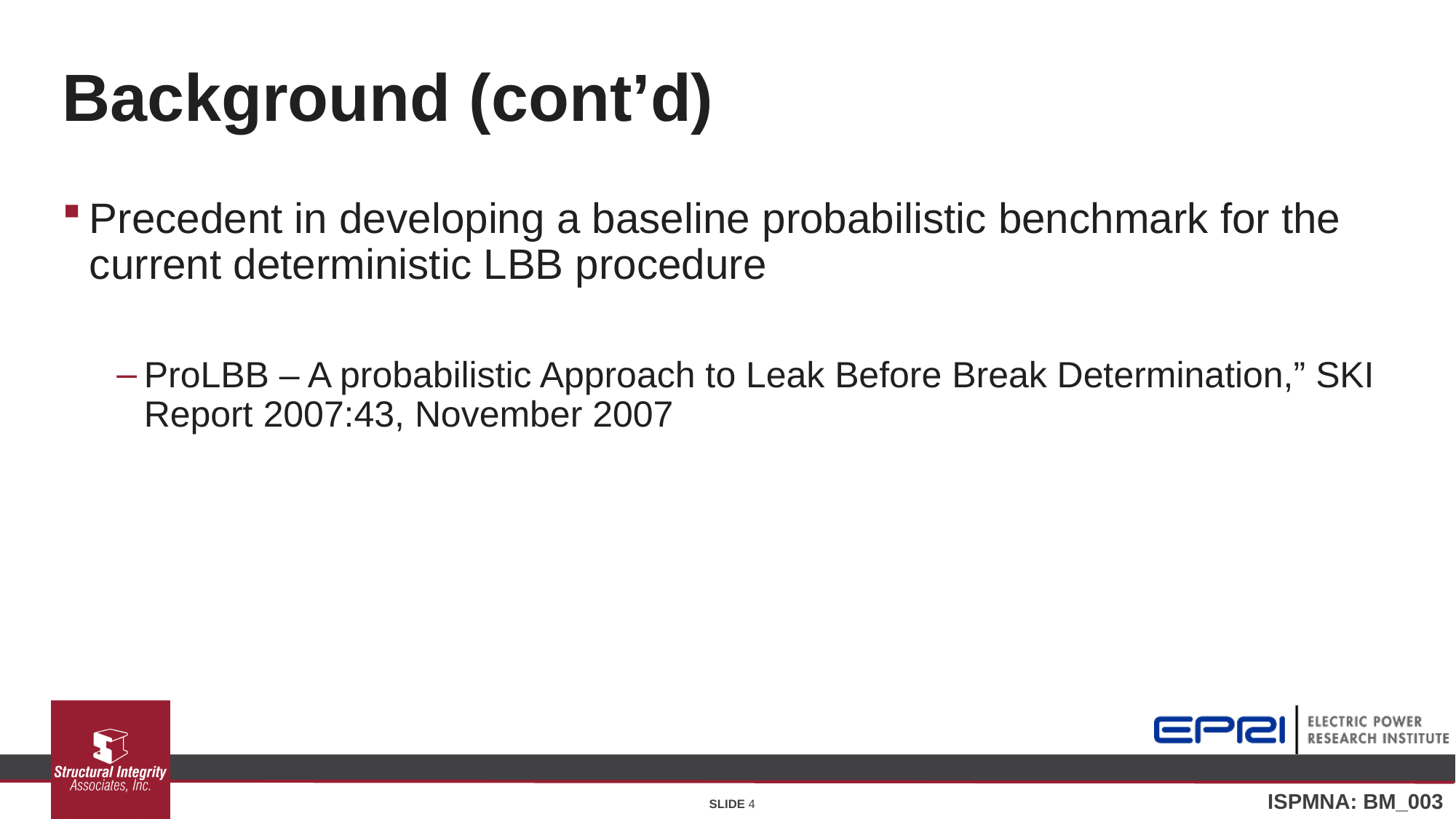

# Background (cont’d)
Precedent in developing a baseline probabilistic benchmark for the current deterministic LBB procedure

ProLBB – A probabilistic Approach to Leak Before Break Determination,” SKI Report 2007:43, November 2007

SLIDE 4